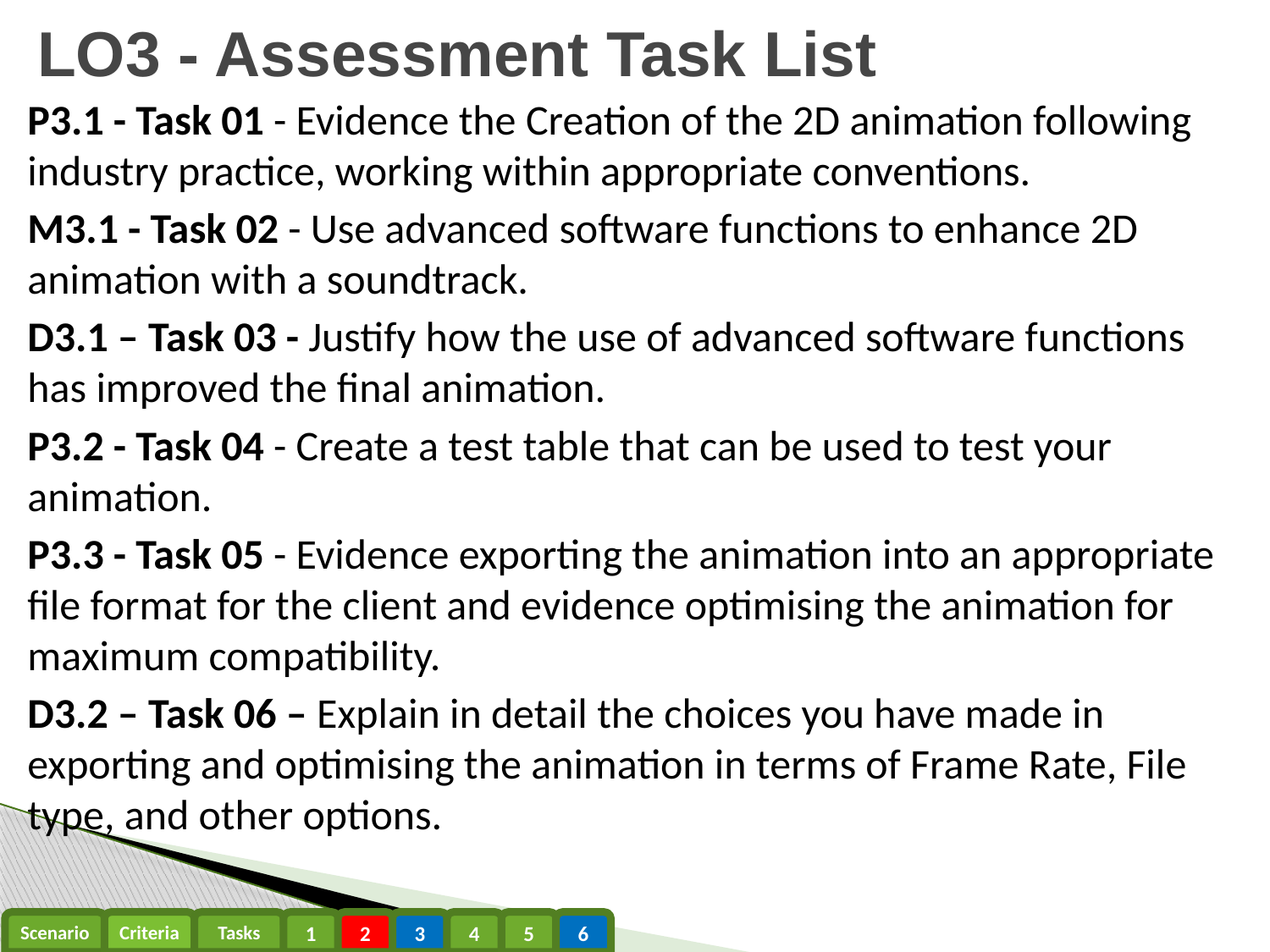

# LO3 - Assessment Task List
P3.1 - Task 01 - Evidence the Creation of the 2D animation following industry practice, working within appropriate conventions.
M3.1 - Task 02 - Use advanced software functions to enhance 2D animation with a soundtrack.
D3.1 – Task 03 - Justify how the use of advanced software functions has improved the final animation.
P3.2 - Task 04 - Create a test table that can be used to test your animation.
P3.3 - Task 05 - Evidence exporting the animation into an appropriate file format for the client and evidence optimising the animation for maximum compatibility.
D3.2 – Task 06 – Explain in detail the choices you have made in exporting and optimising the animation in terms of Frame Rate, File type, and other options.